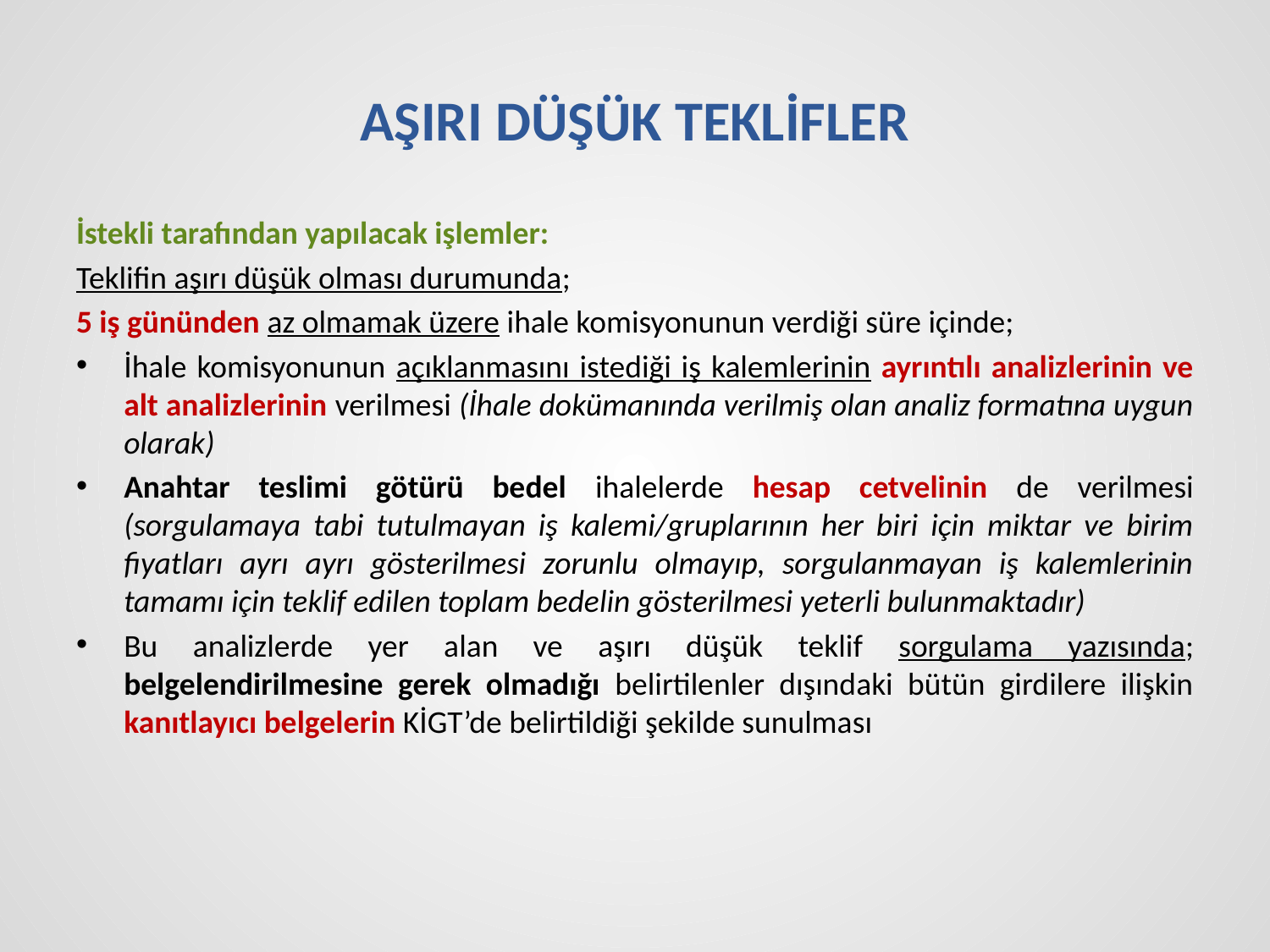

# AŞIRI DÜŞÜK TEKLİFLER
İstekli tarafından yapılacak işlemler:
Teklifin aşırı düşük olması durumunda;
5 iş gününden az olmamak üzere ihale komisyonunun verdiği süre içinde;
İhale komisyonunun açıklanmasını istediği iş kalemlerinin ayrıntılı analizlerinin ve alt analizlerinin verilmesi (İhale dokümanında verilmiş olan analiz formatına uygun olarak)
Anahtar teslimi götürü bedel ihalelerde hesap cetvelinin de verilmesi (sorgulamaya tabi tutulmayan iş kalemi/gruplarının her biri için miktar ve birim fiyatları ayrı ayrı gösterilmesi zorunlu olmayıp, sorgulanmayan iş kalemlerinin tamamı için teklif edilen toplam bedelin gösterilmesi yeterli bulunmaktadır)
Bu analizlerde yer alan ve aşırı düşük teklif sorgulama yazısında; belgelendirilmesine gerek olmadığı belirtilenler dışındaki bütün girdilere ilişkin kanıtlayıcı belgelerin KİGT’de belirtildiği şekilde sunulması